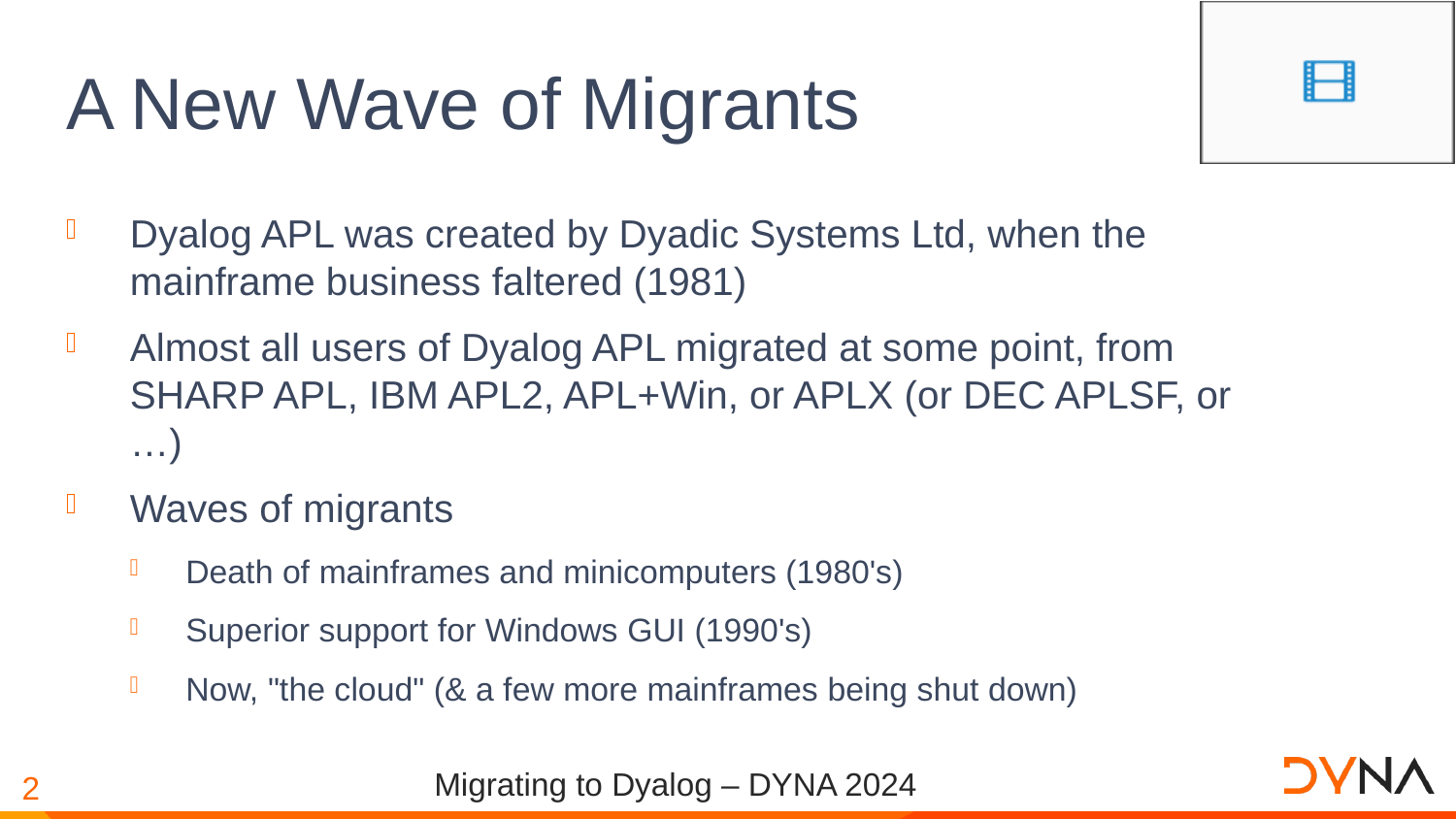

# A New Wave of Migrants
Dyalog APL was created by Dyadic Systems Ltd, when the mainframe business faltered (1981)
Almost all users of Dyalog APL migrated at some point, from SHARP APL, IBM APL2, APL+Win, or APLX (or DEC APLSF, or …)
Waves of migrants
Death of mainframes and minicomputers (1980's)
Superior support for Windows GUI (1990's)
Now, "the cloud" (& a few more mainframes being shut down)